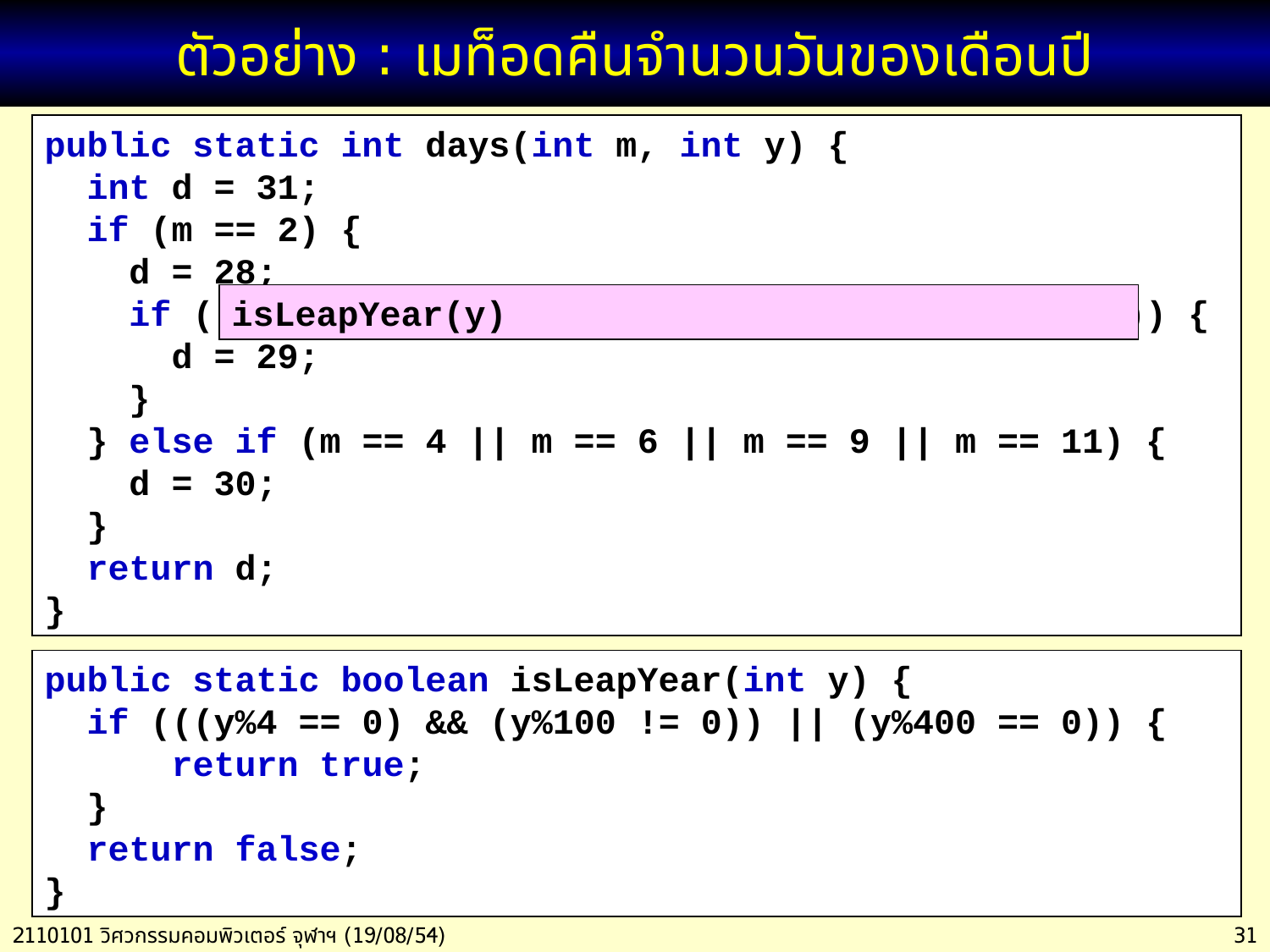

# ตัวอย่าง : เมท็อดคืนจำนวนวันของเดือนปี
public static int days(int m, int y) {
  int d = 31;
  if (m == 2) {
    d = 28;
    if (((y%4 == 0) && (y%100 != 0)) || (y%400 == 0)) {
      d = 29;
    }
  } else if (m == 4 || m == 6 || m == 9 || m == 11) {
    d = 30;
  }
  return d;
}
isLeapYear(y)
public static boolean isLeapYear(int y) {
  if (((y%4 == 0) && (y%100 != 0)) || (y%400 == 0)) {
      return true;
  }
  return false;
}